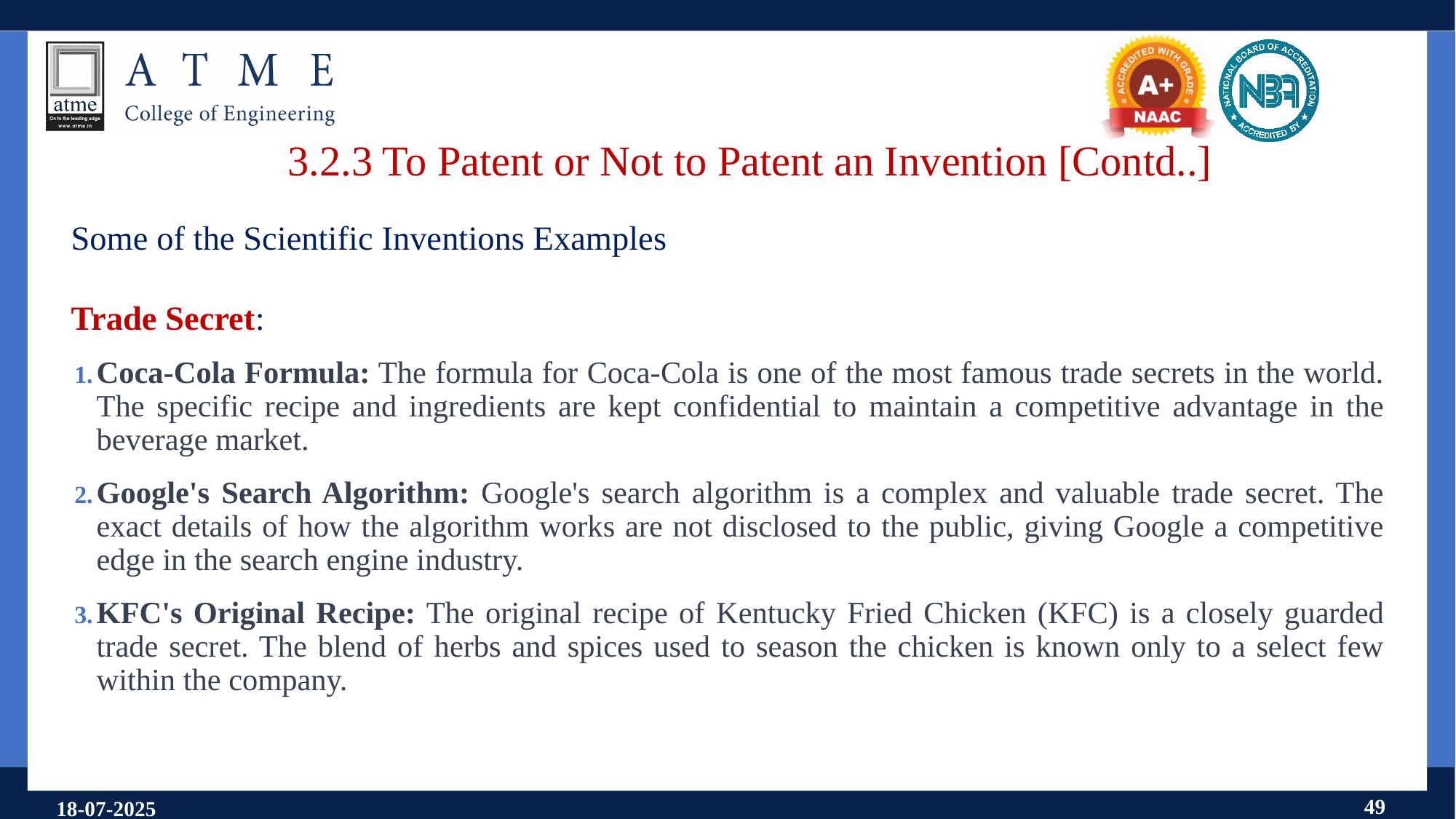

# 3.2.3 To Patent or Not to Patent an Invention [Contd..]
Some of the Scientific Inventions Examples
Trade Secret:
Coca-Cola Formula: The formula for Coca-Cola is one of the most famous trade secrets in the world. The specific recipe and ingredients are kept confidential to maintain a competitive advantage in the beverage market.
Google's Search Algorithm: Google's search algorithm is a complex and valuable trade secret. The exact details of how the algorithm works are not disclosed to the public, giving Google a competitive edge in the search engine industry.
KFC's Original Recipe: The original recipe of Kentucky Fried Chicken (KFC) is a closely guarded trade secret. The blend of herbs and spices used to season the chicken is known only to a select few within the company.

49
18-07-2025